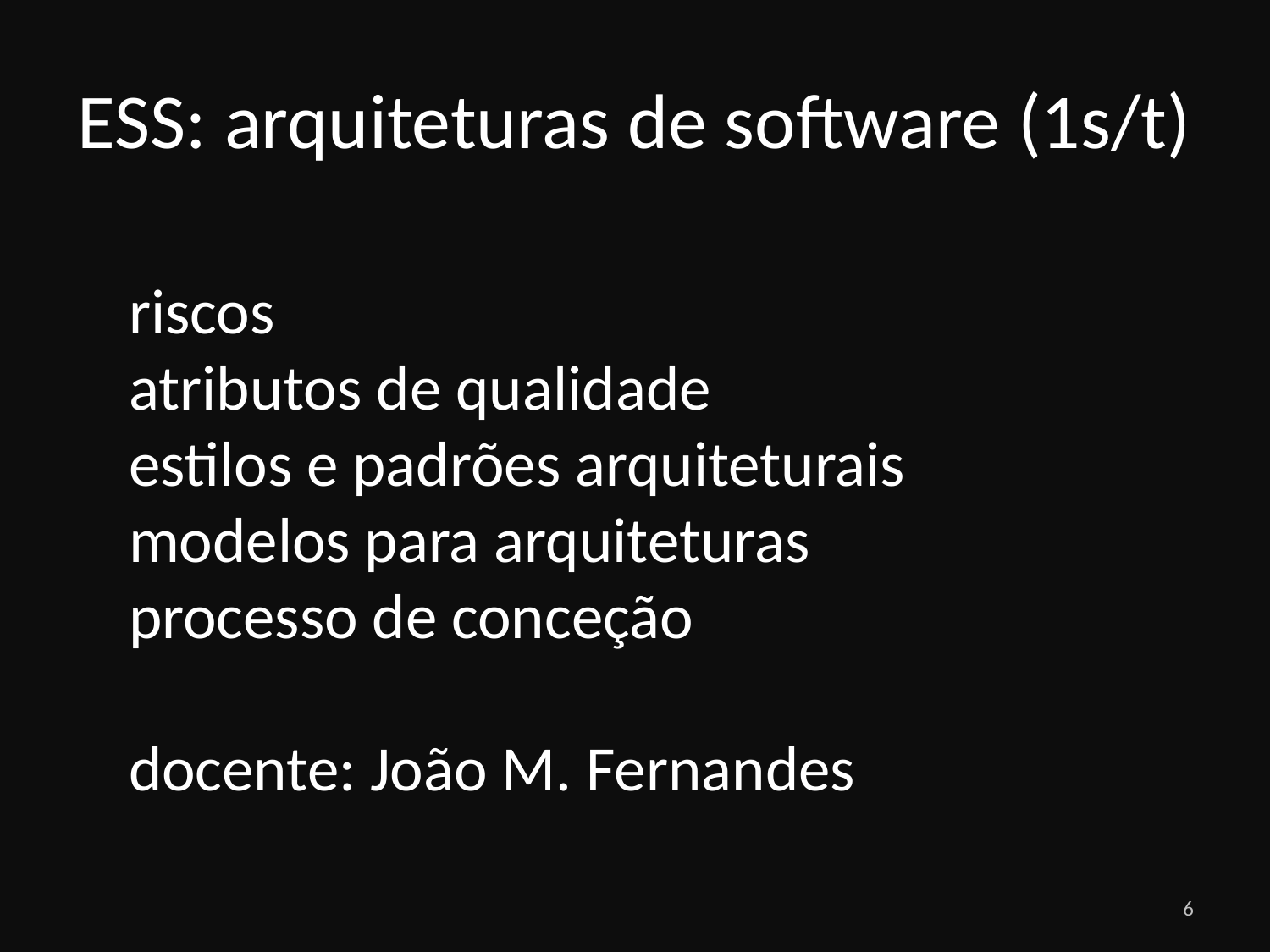

# ESS: arquiteturas de software (1s/t)
riscos
atributos de qualidade
estilos e padrões arquiteturais
modelos para arquiteturas
processo de conceção

docente: João M. Fernandes

6